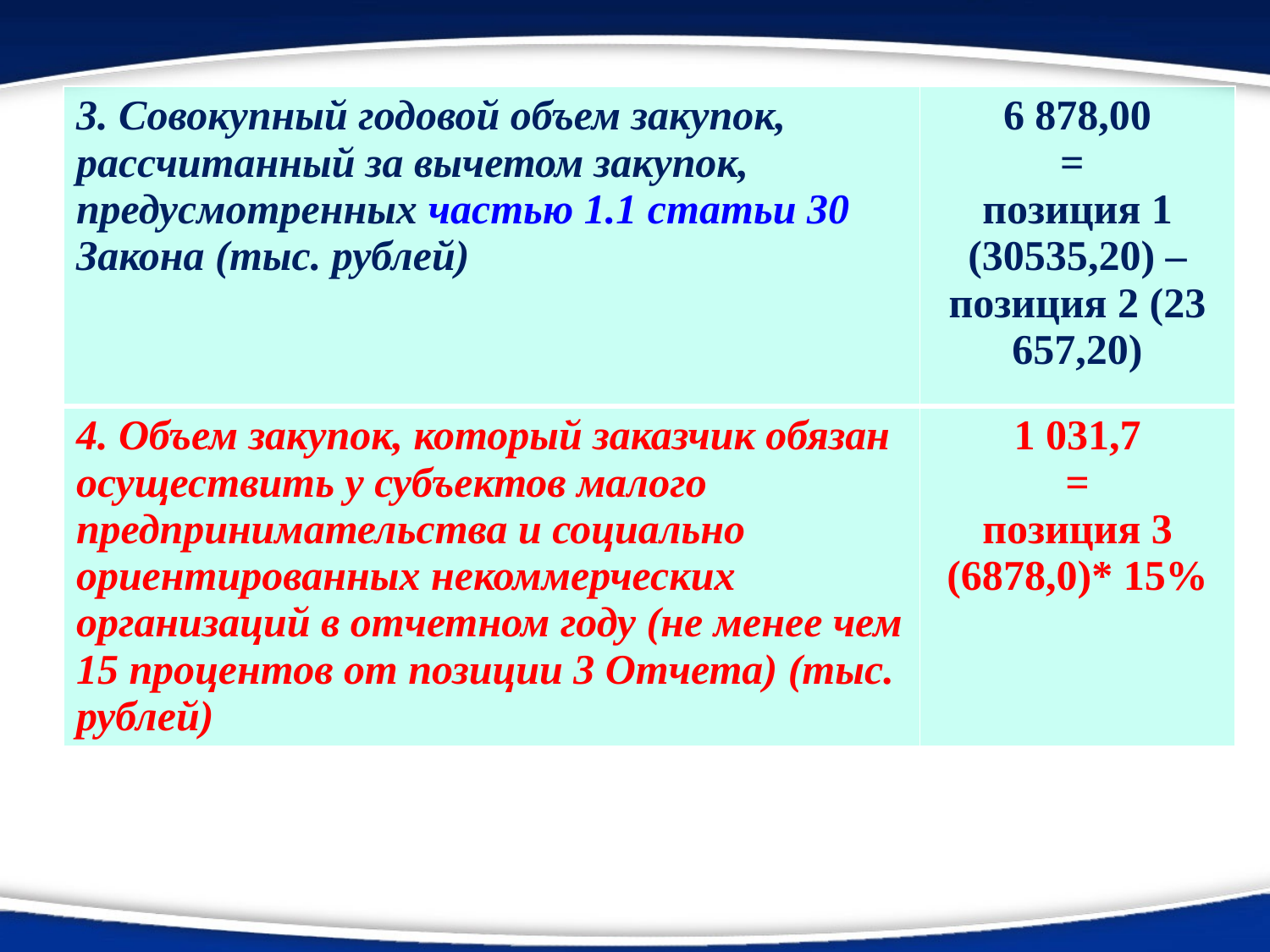

| 3. Совокупный годовой объем закупок, рассчитанный за вычетом закупок, предусмотренных частью 1.1 статьи 30 Закона (тыс. рублей) | 6 878,00 = позиция 1 (30535,20) – позиция 2 (23 657,20) |
| --- | --- |
| 4. Объем закупок, который заказчик обязан осуществить у субъектов малого предпринимательства и социально ориентированных некоммерческих организаций в отчетном году (не менее чем 15 процентов от позиции 3 Отчета) (тыс. рублей) | 1 031,7 = позиция 3 (6878,0)\* 15% |